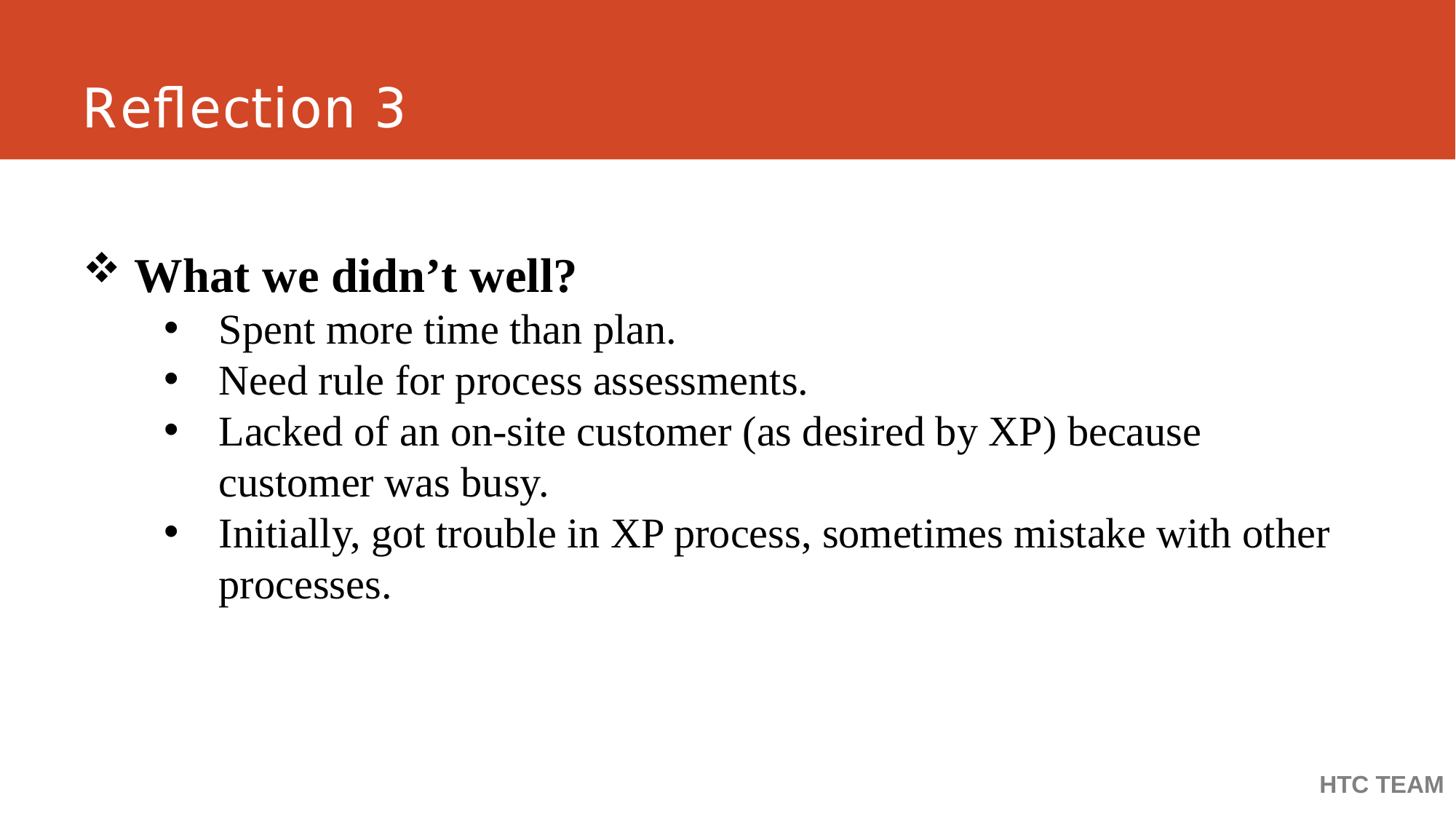

# Reflection 3
 What we didn’t well?
Spent more time than plan.
Need rule for process assessments.
Lacked of an on-site customer (as desired by XP) because customer was busy.
Initially, got trouble in XP process, sometimes mistake with other processes.
HTC TEAM